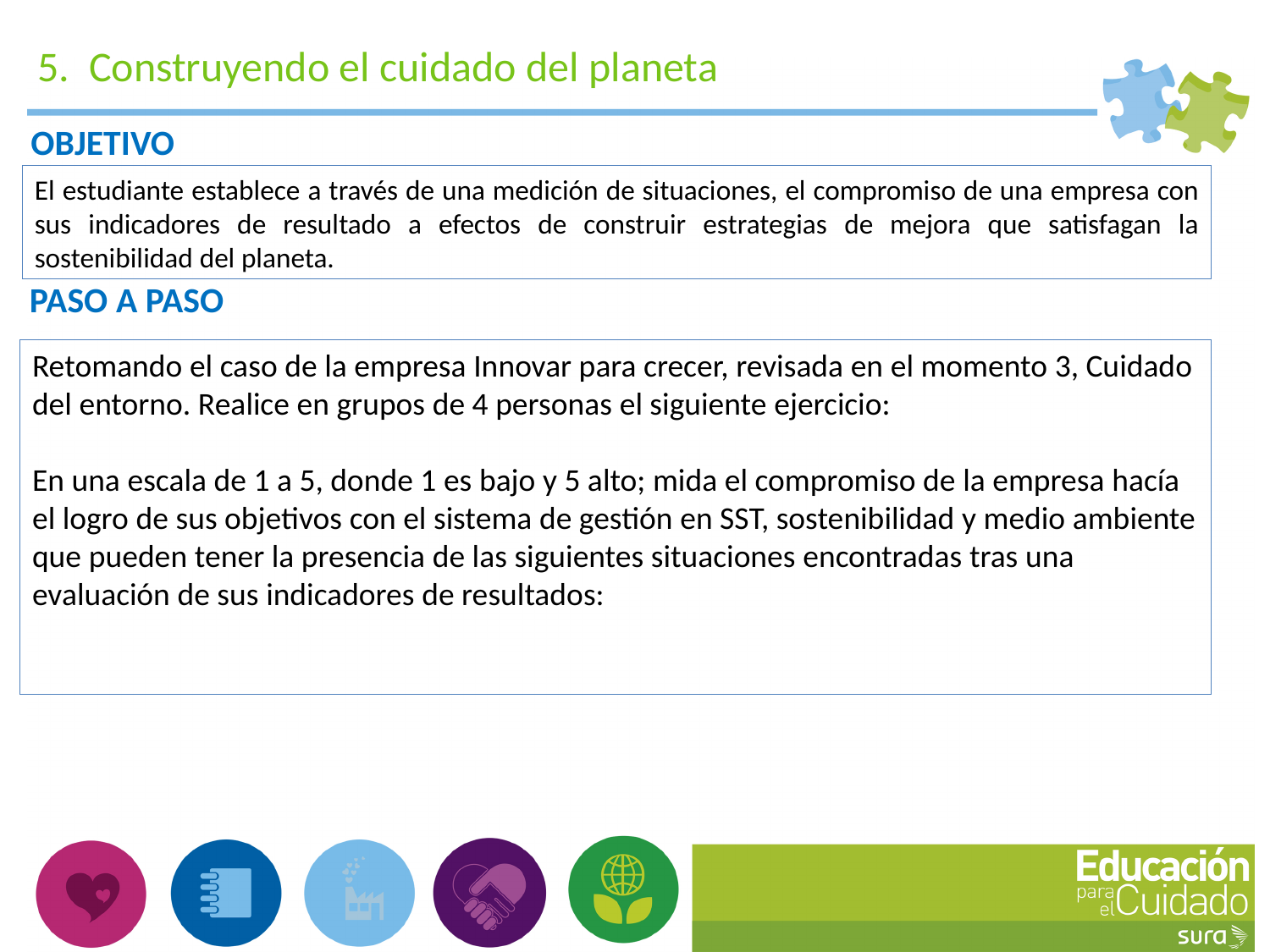

5.  Construyendo el cuidado del planeta
OBJETIVO
El estudiante establece a través de una medición de situaciones, el compromiso de una empresa con sus indicadores de resultado a efectos de construir estrategias de mejora que satisfagan la sostenibilidad del planeta.
PASO A PASO
Retomando el caso de la empresa Innovar para crecer, revisada en el momento 3, Cuidado del entorno. Realice en grupos de 4 personas el siguiente ejercicio:

En una escala de 1 a 5, donde 1 es bajo y 5 alto; mida el compromiso de la empresa hacía el logro de sus objetivos con el sistema de gestión en SST, sostenibilidad y medio ambiente que pueden tener la presencia de las siguientes situaciones encontradas tras una evaluación de sus indicadores de resultados: